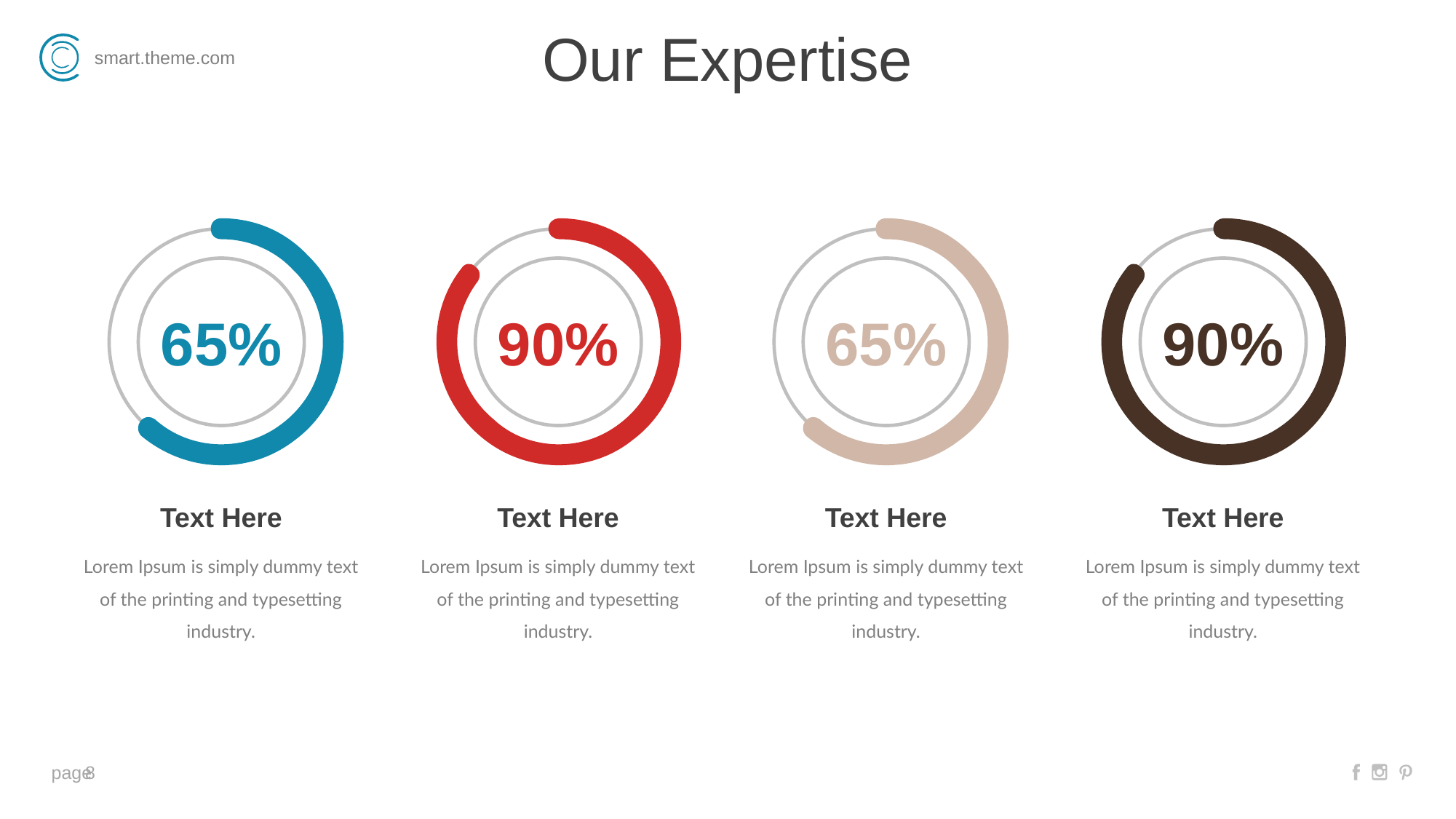

Our Expertise

65%
90%
65%
90%
Text Here
Text Here
Text Here
Text Here
Lorem Ipsum is simply dummy text of the printing and typesetting industry.
Lorem Ipsum is simply dummy text of the printing and typesetting industry.
Lorem Ipsum is simply dummy text of the printing and typesetting industry.
Lorem Ipsum is simply dummy text of the printing and typesetting industry.